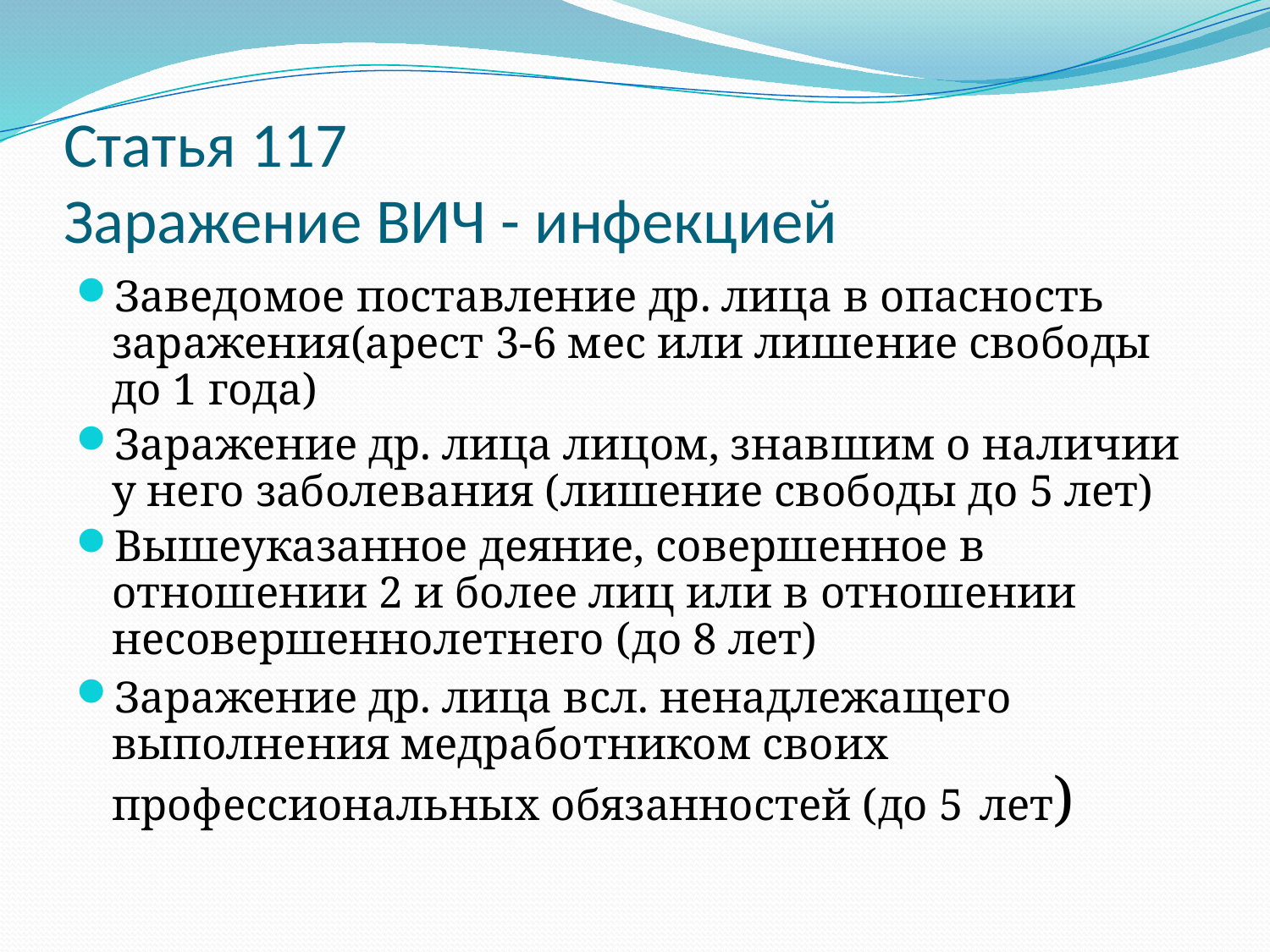

# Статья 117 Заражение ВИЧ - инфекцией
Заведомое поставление др. лица в опасность заражения(арест 3-6 мес или лишение свободы до 1 года)
Заражение др. лица лицом, знавшим о наличии у него заболевания (лишение свободы до 5 лет)
Вышеуказанное деяние, совершенное в отношении 2 и более лиц или в отношении несовершеннолетнего (до 8 лет)
Заражение др. лица всл. ненадлежащего выполнения медработником своих профессиональных обязанностей (до 5 лет)